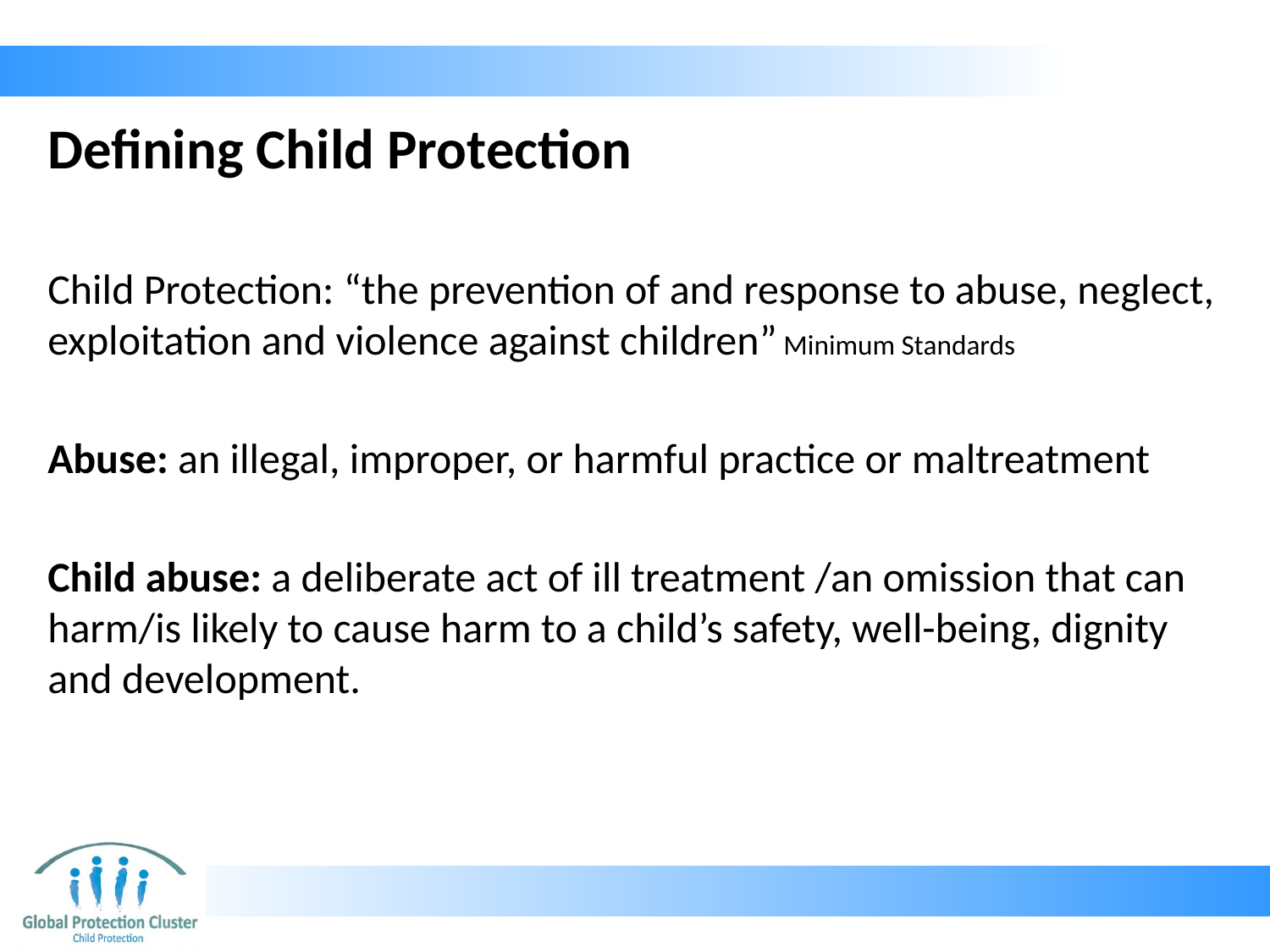

# Defining Child Protection

Child Protection: “the prevention of and response to abuse, neglect, exploitation and violence against children” Minimum Standards

Abuse: an illegal, improper, or harmful practice or maltreatment

Child abuse: a deliberate act of ill treatment /an omission that can harm/is likely to cause harm to a child’s safety, well-being, dignity and development.